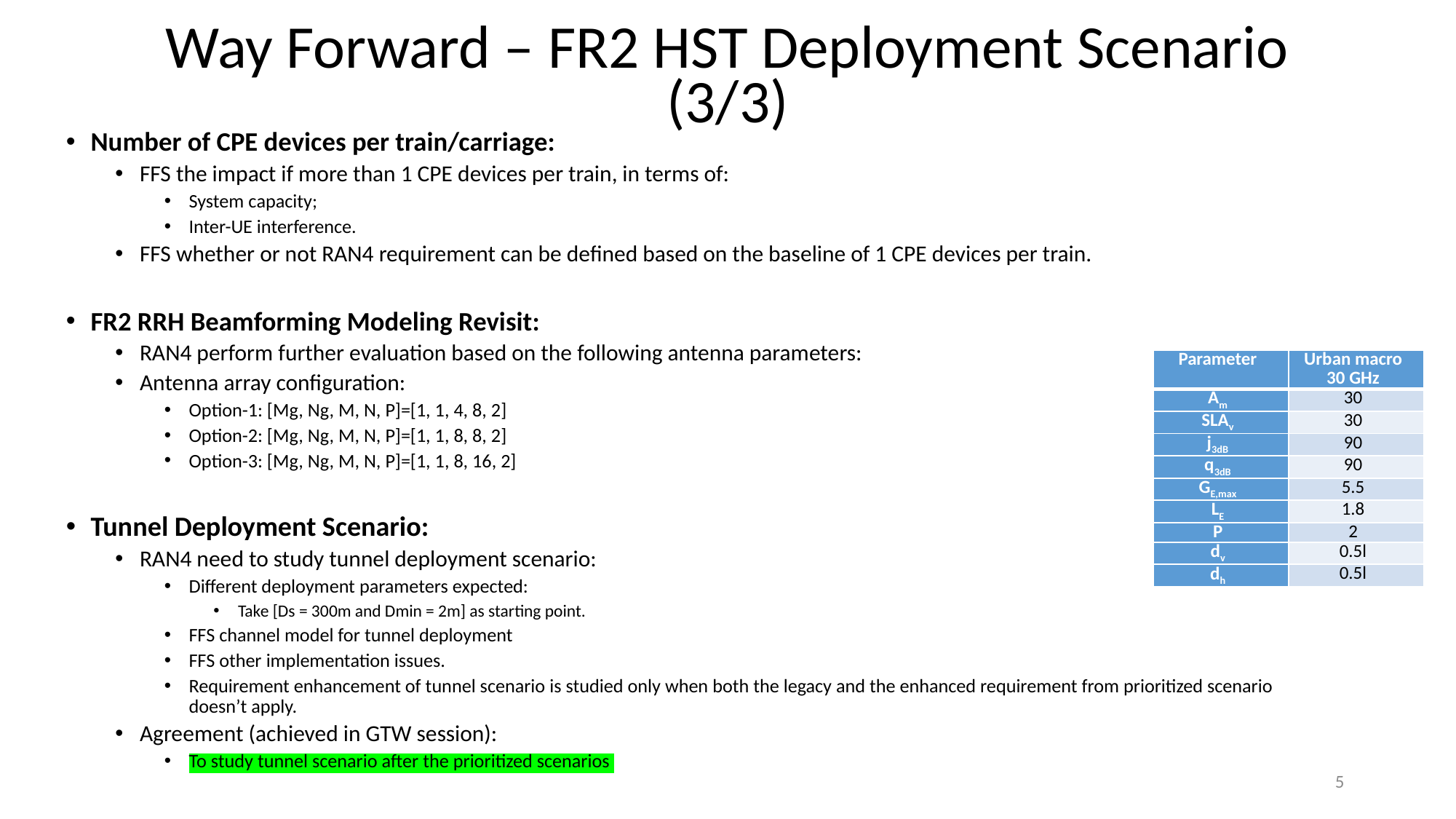

# Way Forward – FR2 HST Deployment Scenario (3/3)
Number of CPE devices per train/carriage:
FFS the impact if more than 1 CPE devices per train, in terms of:
System capacity;
Inter-UE interference.
FFS whether or not RAN4 requirement can be defined based on the baseline of 1 CPE devices per train.

FR2 RRH Beamforming Modeling Revisit:
RAN4 perform further evaluation based on the following antenna parameters:
Antenna array configuration:
Option-1: [Mg, Ng, M, N, P]=[1, 1, 4, 8, 2]
Option-2: [Mg, Ng, M, N, P]=[1, 1, 8, 8, 2]
Option-3: [Mg, Ng, M, N, P]=[1, 1, 8, 16, 2]

Tunnel Deployment Scenario:
RAN4 need to study tunnel deployment scenario:
Different deployment parameters expected:
Take [Ds = 300m and Dmin = 2m] as starting point.
FFS channel model for tunnel deployment
FFS other implementation issues.
Requirement enhancement of tunnel scenario is studied only when both the legacy and the enhanced requirement from prioritized scenario doesn’t apply.
Agreement (achieved in GTW session):
To study tunnel scenario after the prioritized scenarios
| Parameter | Urban macro 30 GHz |
| --- | --- |
| Am | 30 |
| SLAv | 30 |
| j3dB | 90 |
| q3dB | 90 |
| GE,max | 5.5 |
| LE | 1.8 |
| P | 2 |
| dv | 0.5l |
| dh | 0.5l |
5